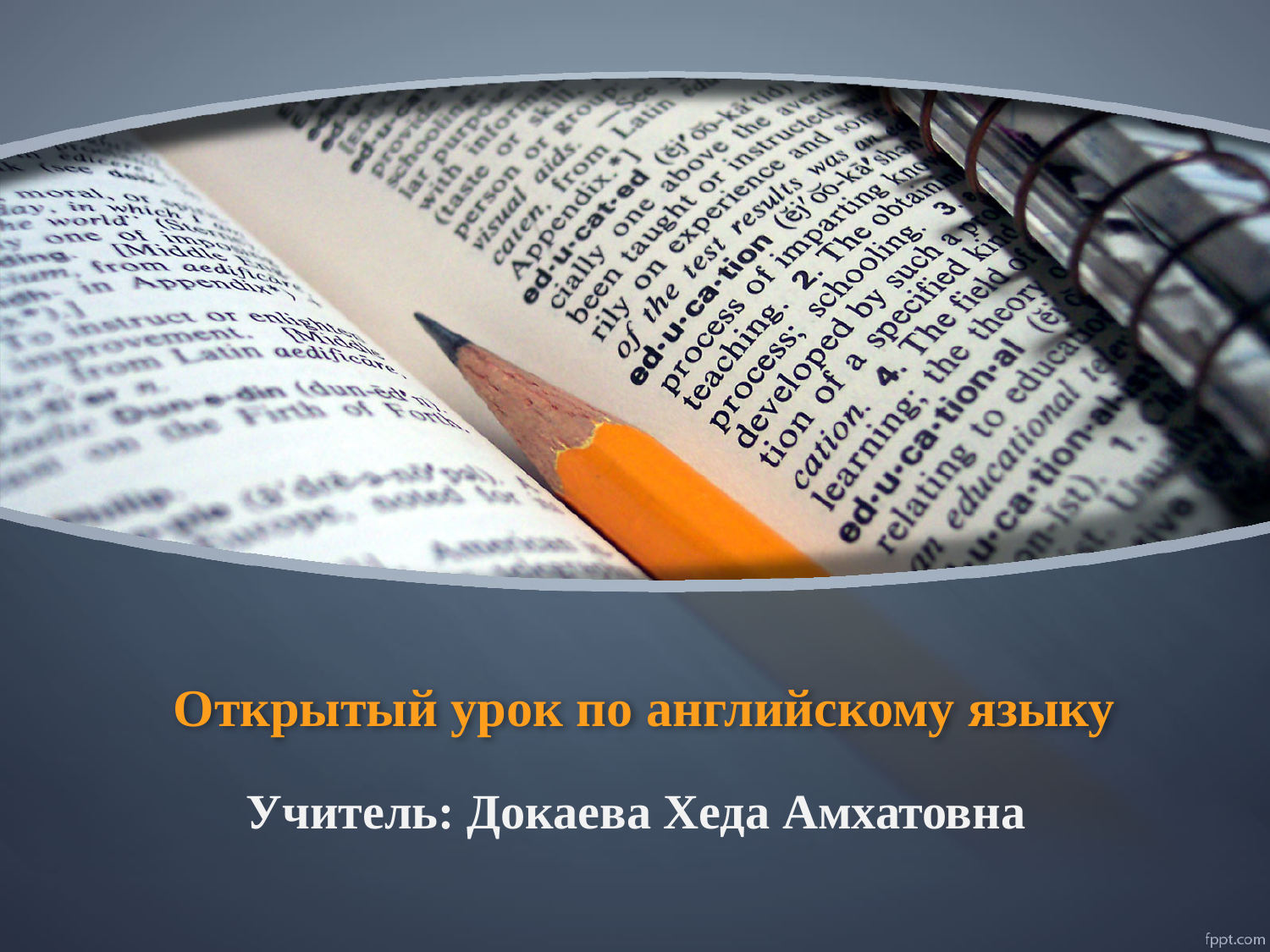

# Открытый урок по английскому языку
Учитель: Докаева Хеда Амхатовна